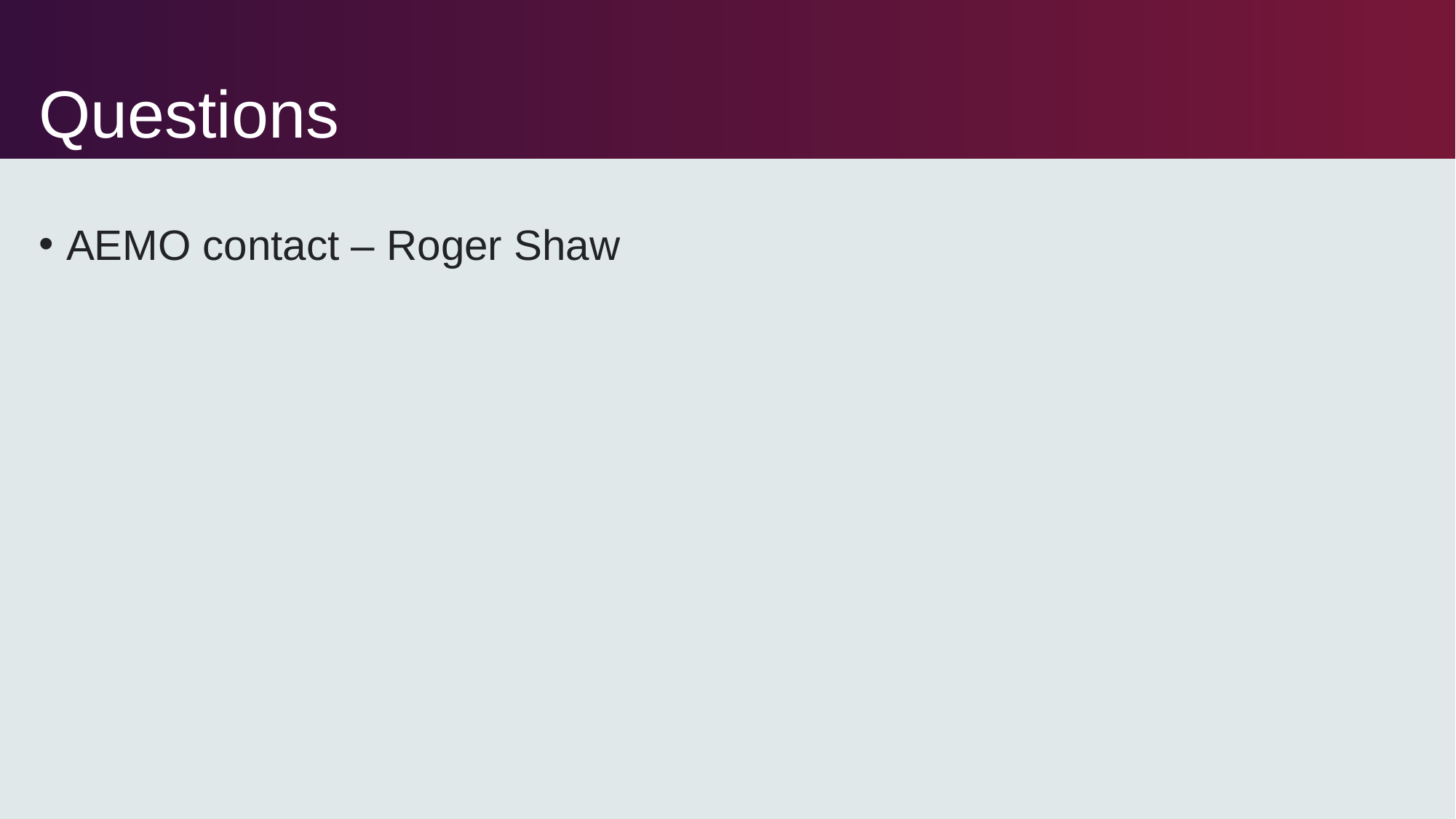

# Questions
AEMO contact – Roger Shaw